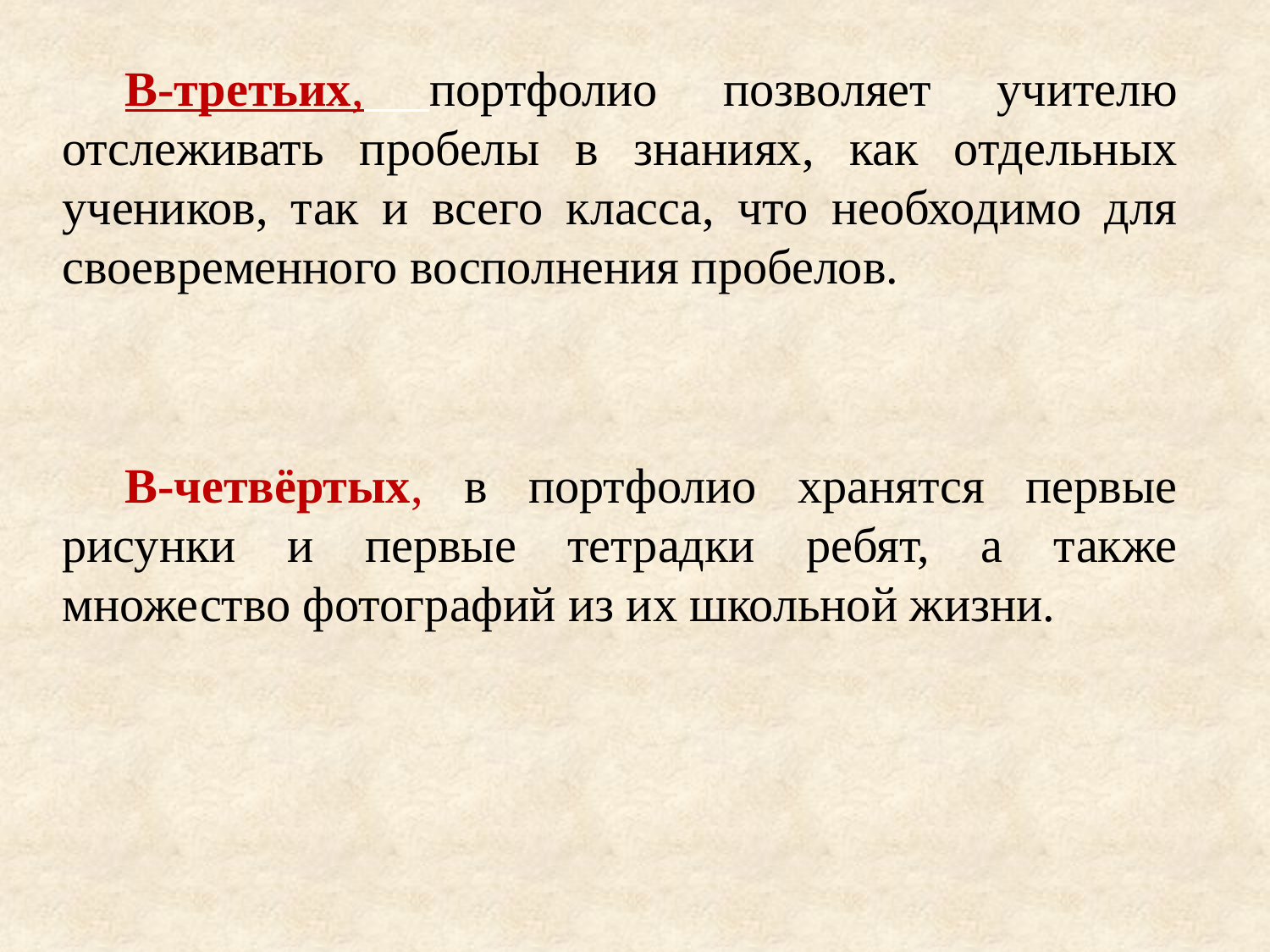

В-третьих, портфолио позволяет учителю отслеживать пробелы в знаниях, как отдельных учеников, так и всего класса, что необходимо для своевременного восполнения пробелов.
В-четвёртых, в портфолио хранятся первые рисунки и первые тетрадки ребят, а также множество фотографий из их школьной жизни.